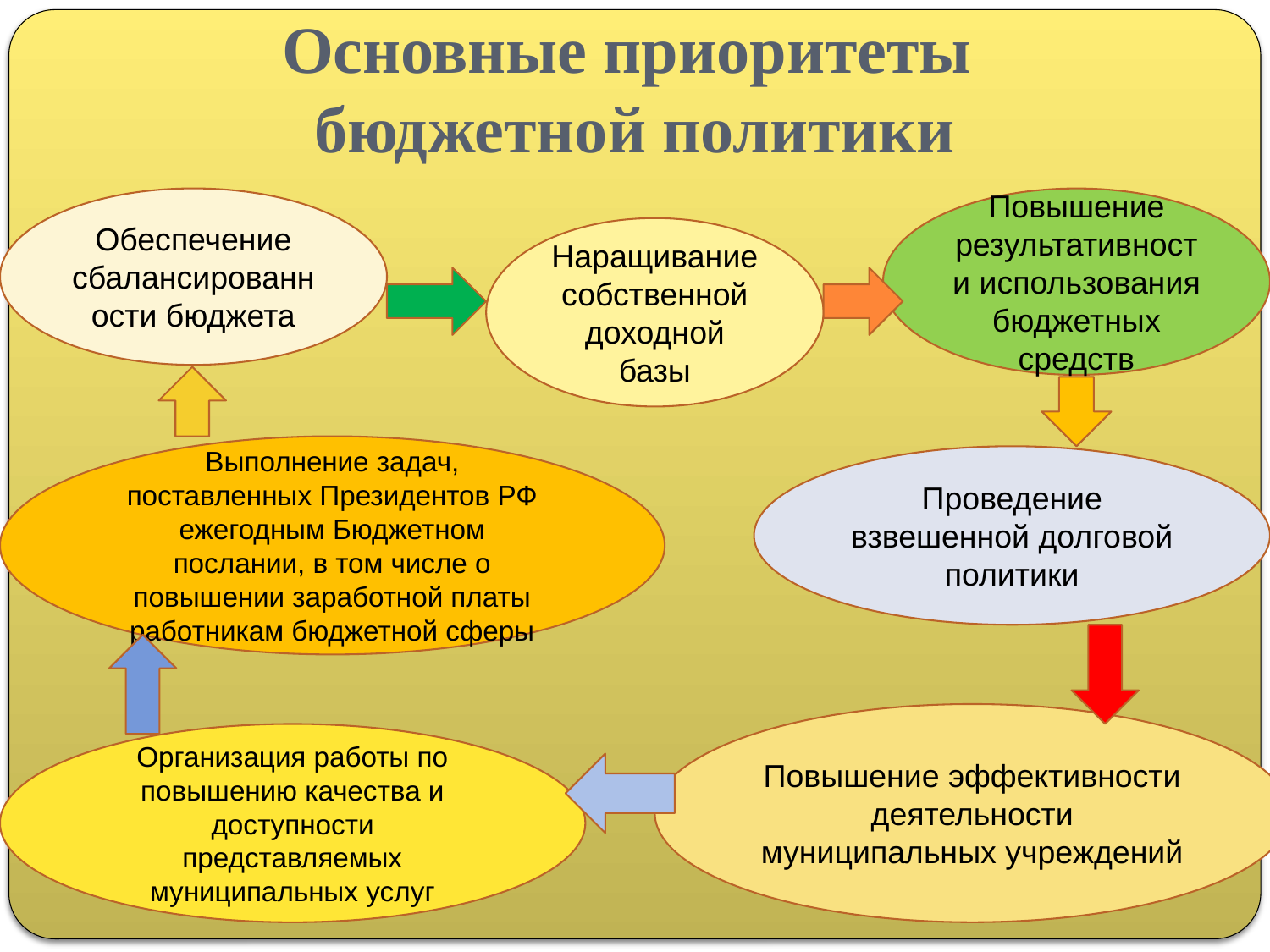

# Основные приоритеты бюджетной политики
Обеспечение сбалансированности бюджета
Повышение результативности использования бюджетных средств
Наращивание собственной доходной базы

Выполнение задач, поставленных Президентов РФ ежегодным Бюджетном послании, в том числе о повышении заработной платы работникам бюджетной сферы
Проведение взвешенной долговой политики

Повышение эффективности деятельности муниципальных учреждений
Организация работы по повышению качества и доступности представляемых муниципальных услуг